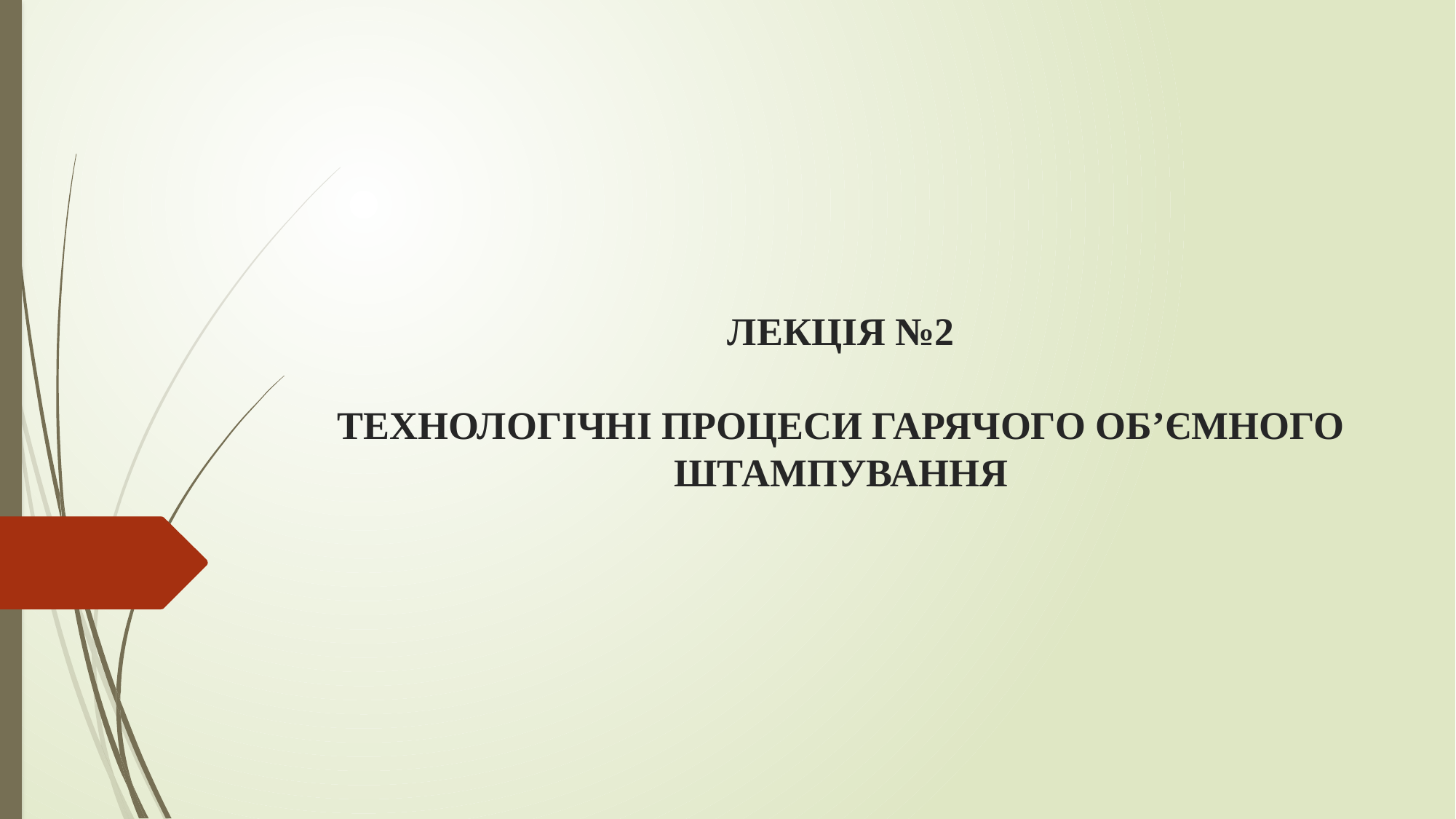

# ЛЕКЦІЯ №2   ТЕХНОЛОГІЧНІ ПРОЦЕСИ ГАРЯЧОГО ОБ’ЄМНОГО ШТАМПУВАННЯ